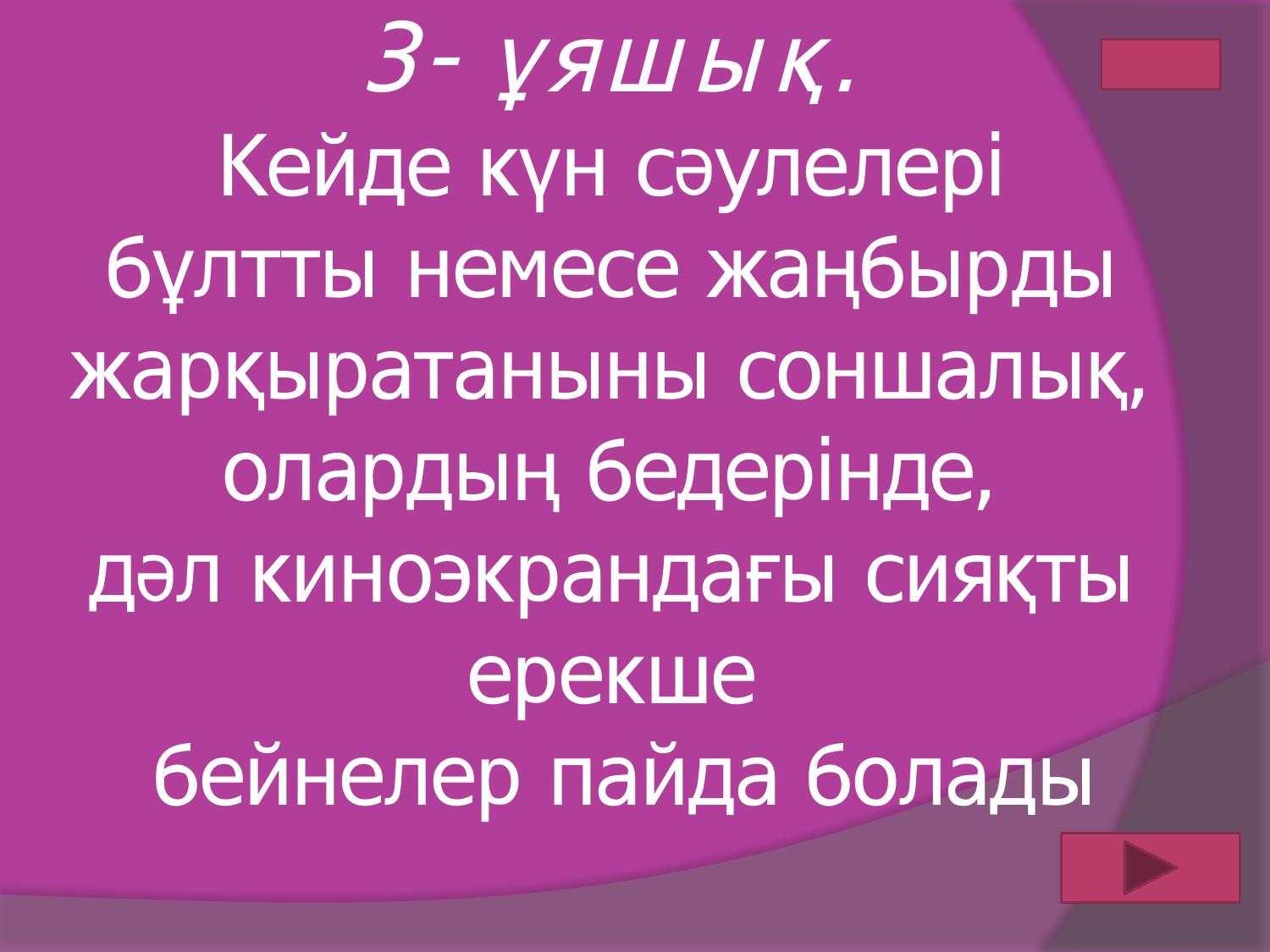

3- ұяшық.
Кейде күн сәулелері
бұлтты немесе жаңбырды
жарқыратаныны соншалық,
олардың бедерінде,
дәл киноэкрандағы сияқты
ерекше
бейнелер пайда болады